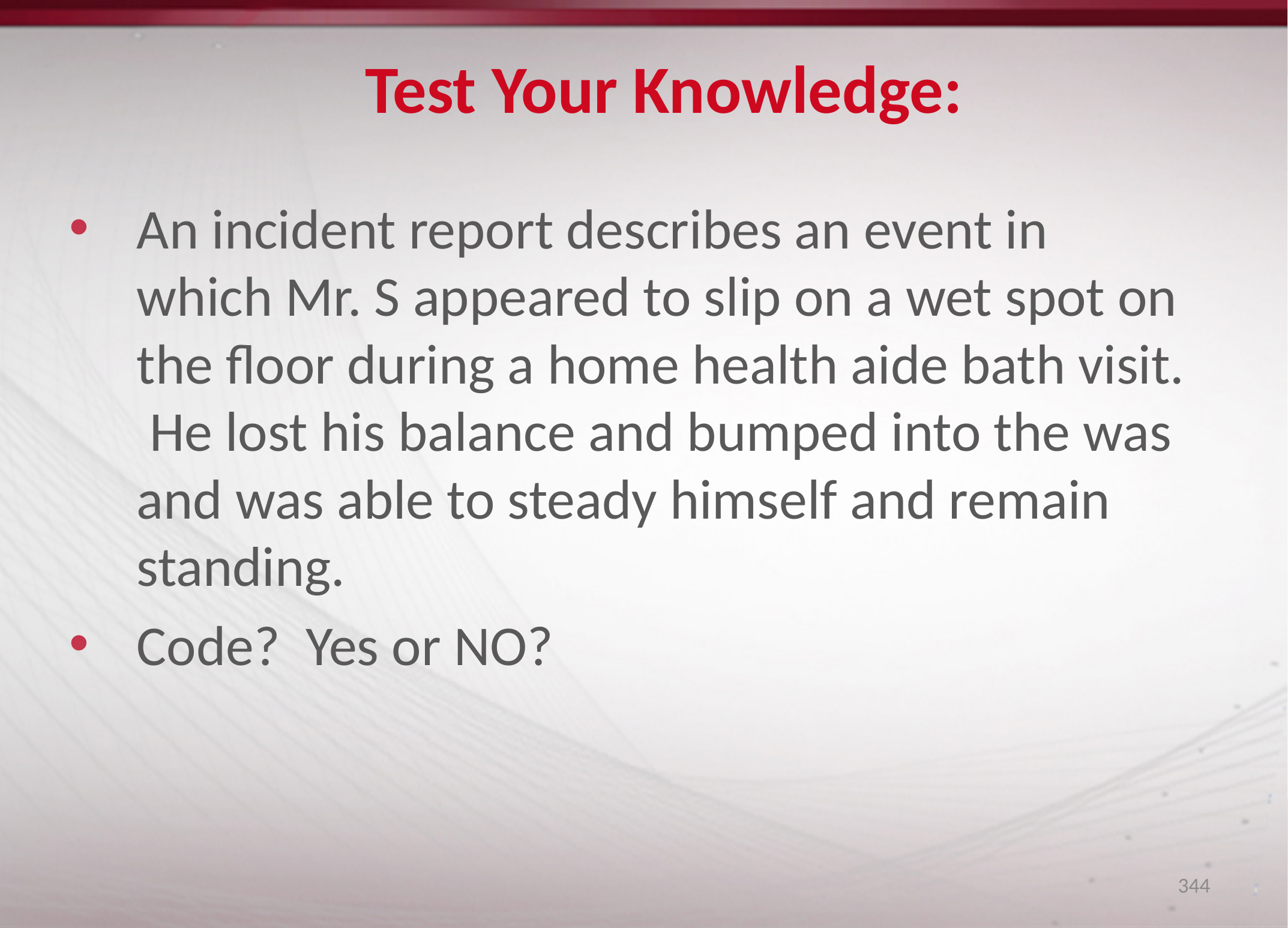

# Test Your Knowledge:
An incident report describes an event in which Mr. S appeared to slip on a wet spot on the floor during a home health aide bath visit.  He lost his balance and bumped into the was and was able to steady himself and remain standing.
Code?  Yes or NO?
344